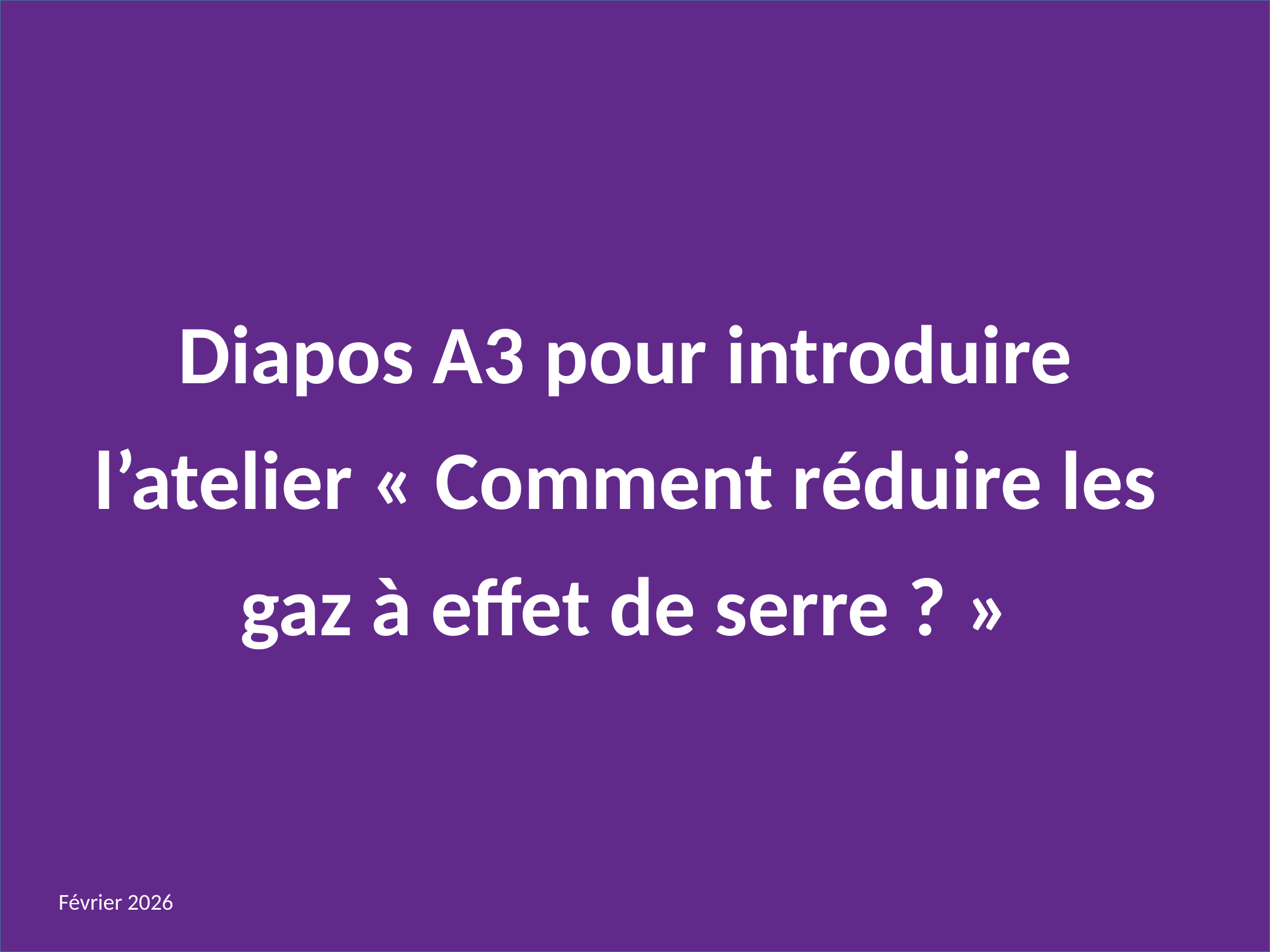

Diapos A3 pour introduire l’atelier « Comment réduire les gaz à effet de serre ? »
Février 2026